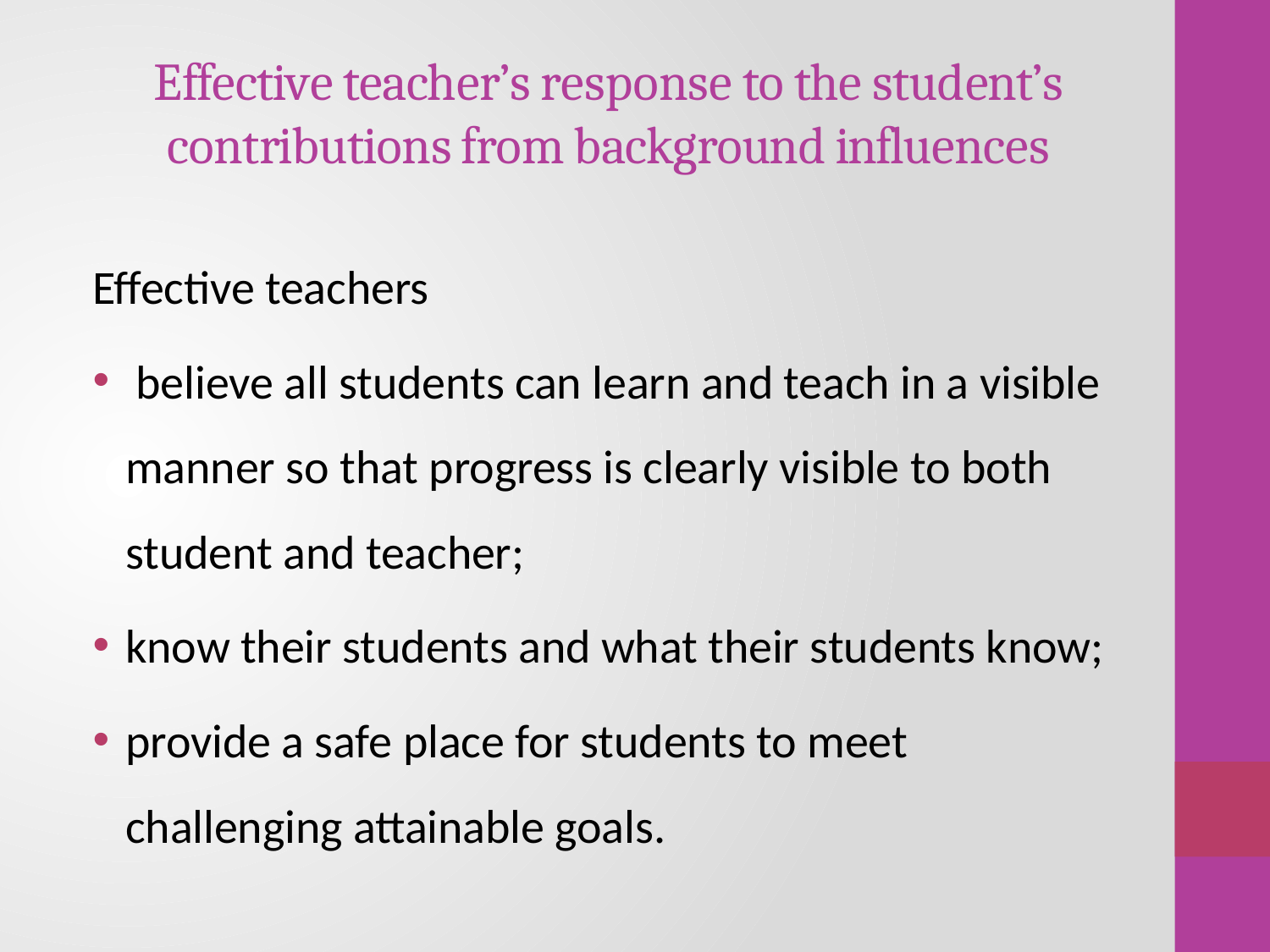

# Effective teacher’s response to the student’s contributions from background influences
Effective teachers
 believe all students can learn and teach in a visible manner so that progress is clearly visible to both student and teacher;
know their students and what their students know;
provide a safe place for students to meet challenging attainable goals.